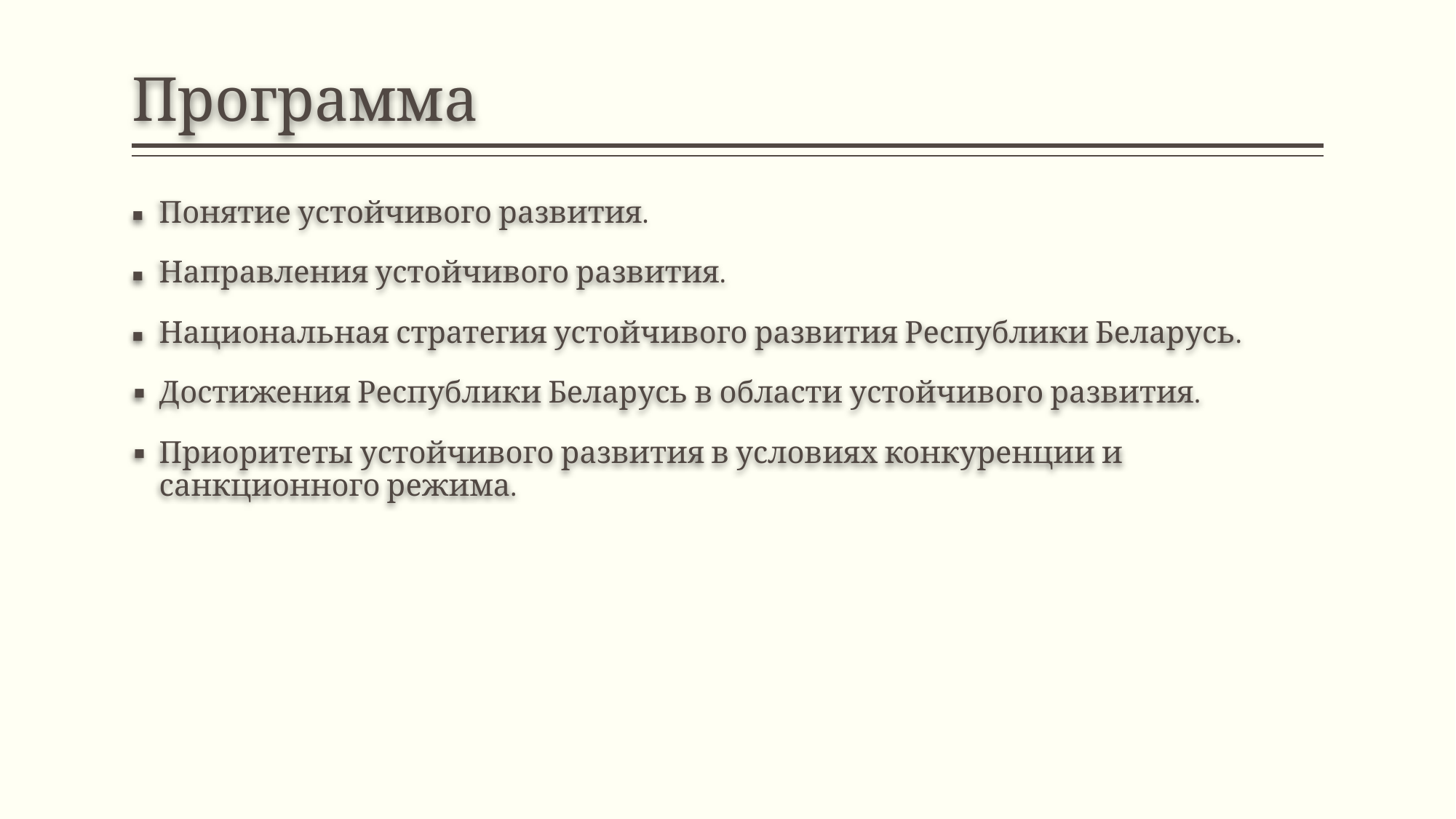

# Программа
Понятие устойчивого развития.
Направления устойчивого развития.
Национальная стратегия устойчивого развития Республики Беларусь.
Достижения Республики Беларусь в области устойчивого развития.
Приоритеты устойчивого развития в условиях конкуренции и санкционного режима.